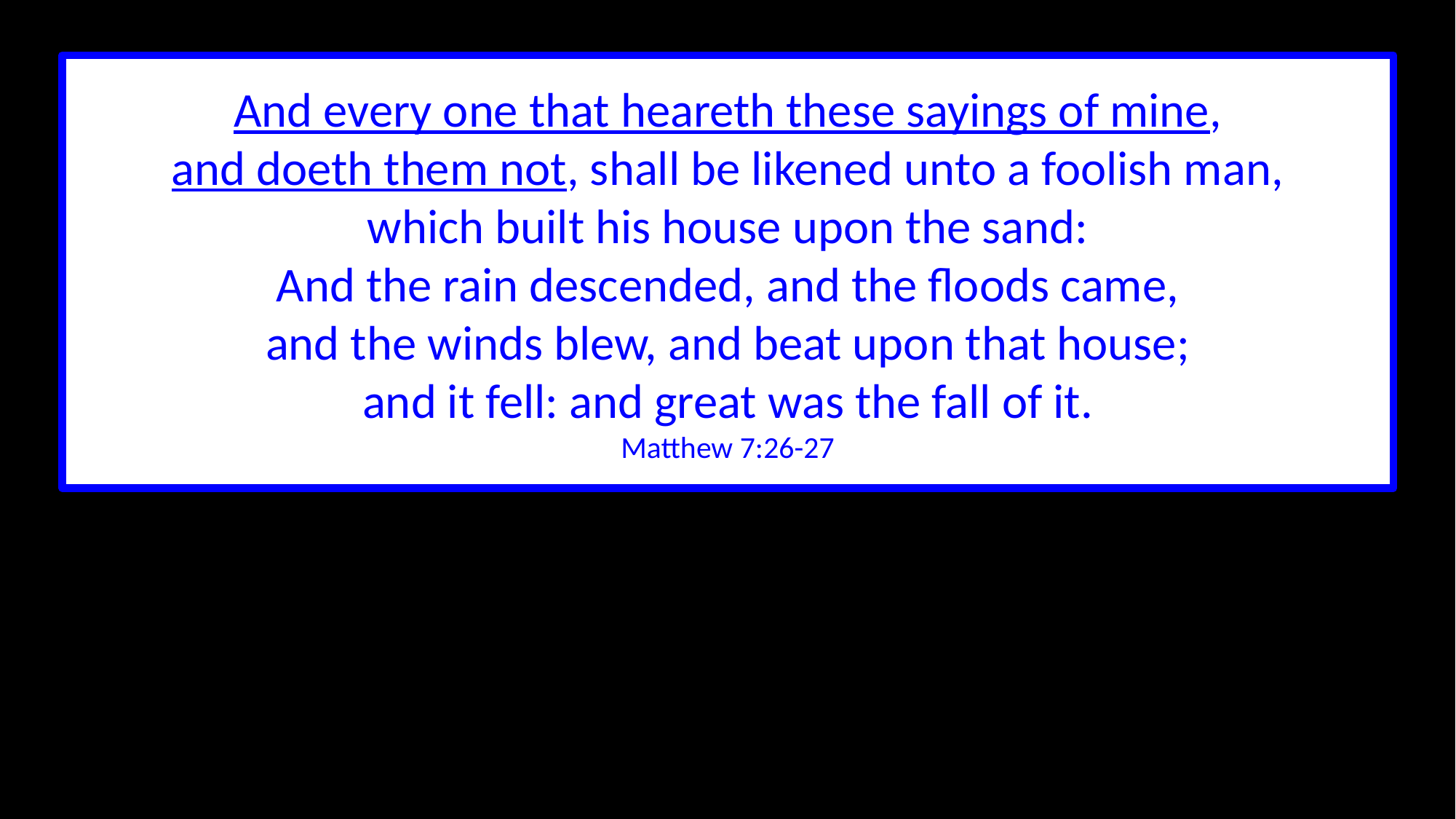

And every one that heareth these sayings of mine,
and doeth them not, shall be likened unto a foolish man,
which built his house upon the sand:
And the rain descended, and the floods came,
and the winds blew, and beat upon that house;
and it fell: and great was the fall of it.
Matthew 7:26-27